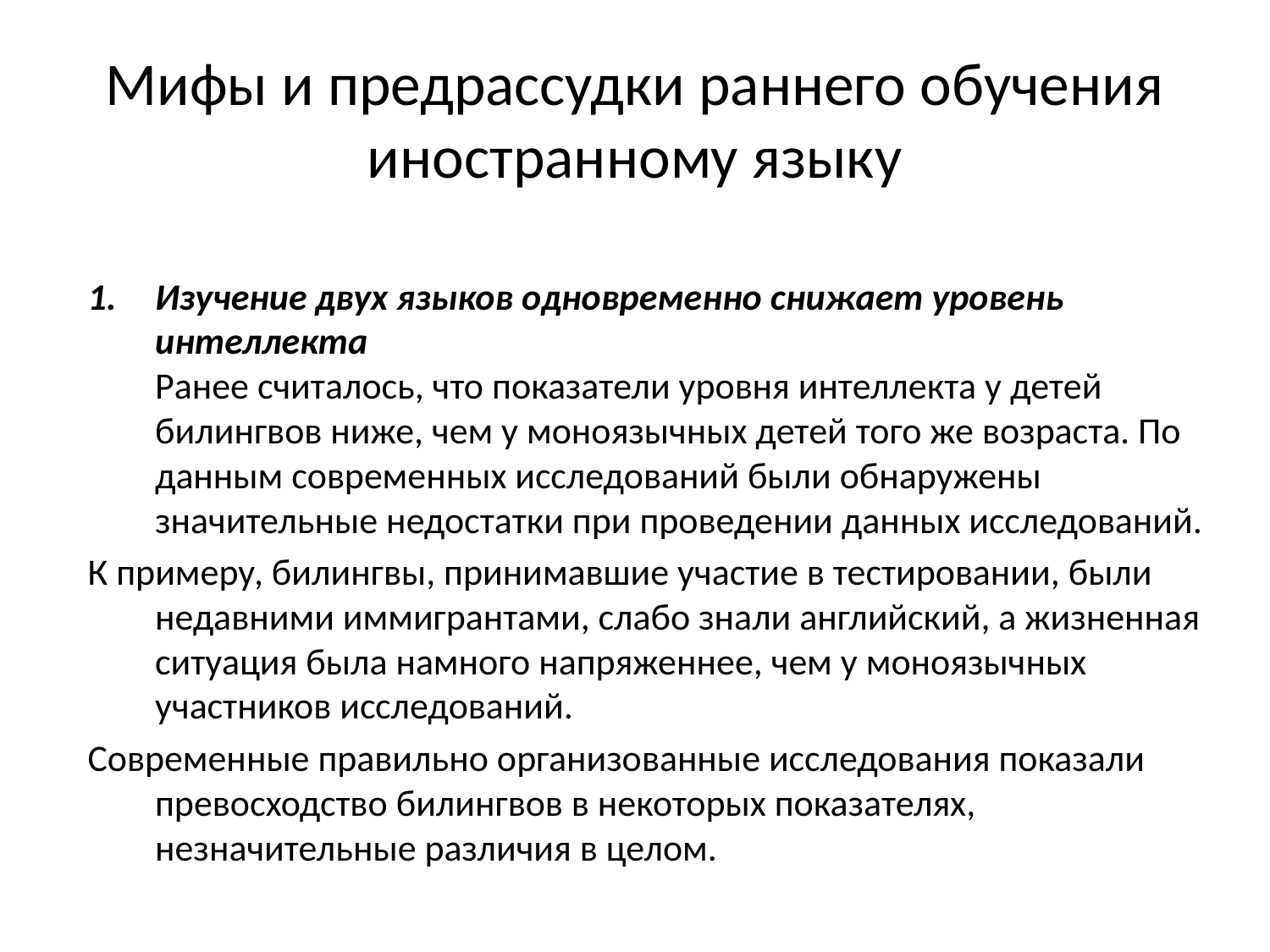

# Мифы и предрассудки раннего обучения иностранному языку
Изучение двух языков одновременно снижает уровень интеллекта
Ранее считалось, что показатели уровня интеллекта у детей билингвов ниже, чем у моноязычных детей того же возраста. По данным современных исследований были обнаружены значительные недостатки при проведении данных исследований.
К примеру, билингвы, принимавшие участие в тестировании, были недавними иммигрантами, слабо знали английский, а жизненная ситуация была намного напряженнее, чем у моноязычных участников исследований.
Современные правильно организованные исследования показали превосходство билингвов в некоторых показателях, незначительные различия в целом.